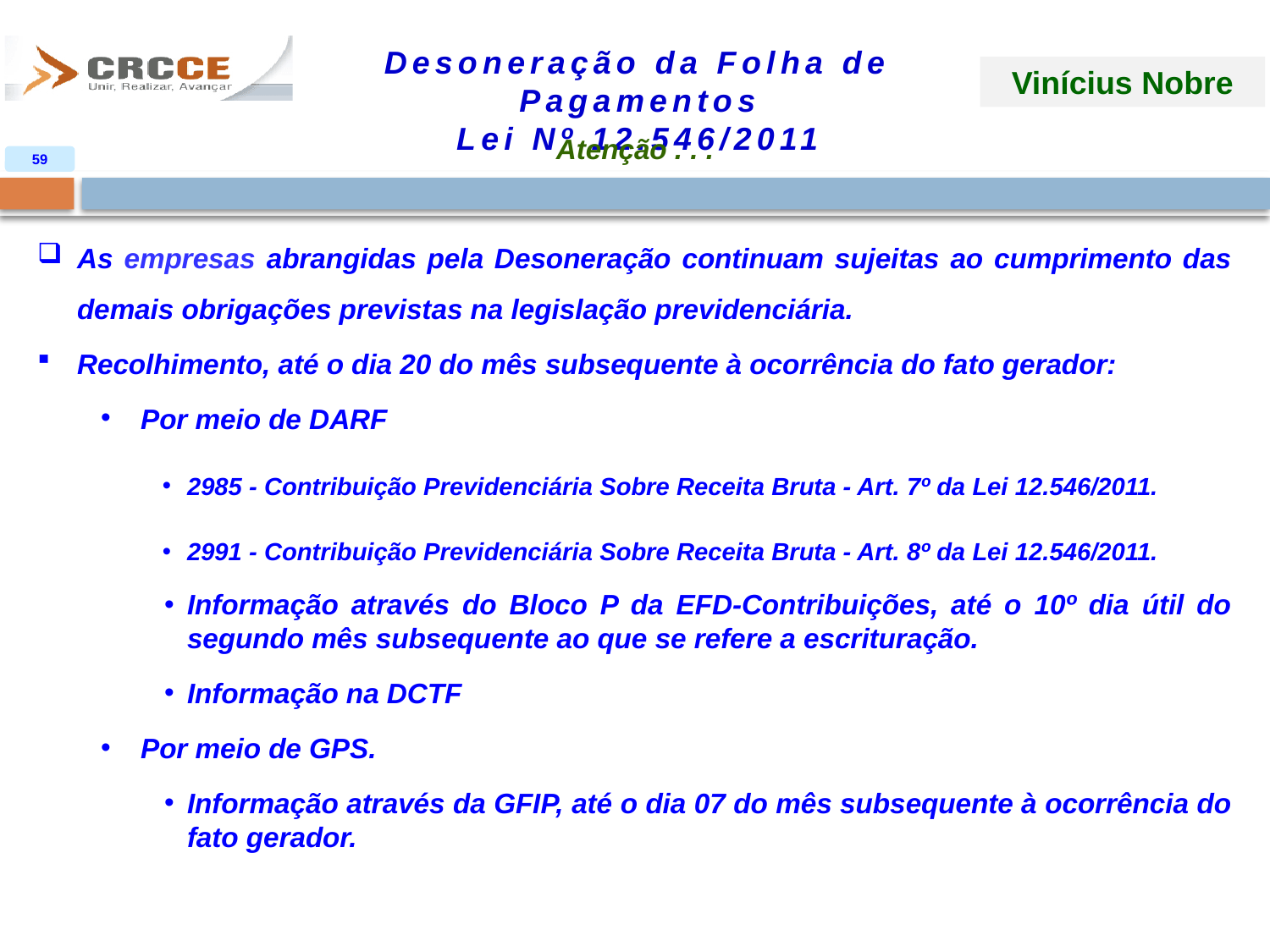

Atenção . . .
59
As empresas abrangidas pela Desoneração continuam sujeitas ao cumprimento das demais obrigações previstas na legislação previdenciária.
Recolhimento, até o dia 20 do mês subsequente à ocorrência do fato gerador:
Por meio de DARF
2985 - Contribuição Previdenciária Sobre Receita Bruta - Art. 7º da Lei 12.546/2011.
2991 - Contribuição Previdenciária Sobre Receita Bruta - Art. 8º da Lei 12.546/2011.
Informação através do Bloco P da EFD-Contribuições, até o 10º dia útil do segundo mês subsequente ao que se refere a escrituração.
Informação na DCTF
Por meio de GPS.
Informação através da GFIP, até o dia 07 do mês subsequente à ocorrência do fato gerador.